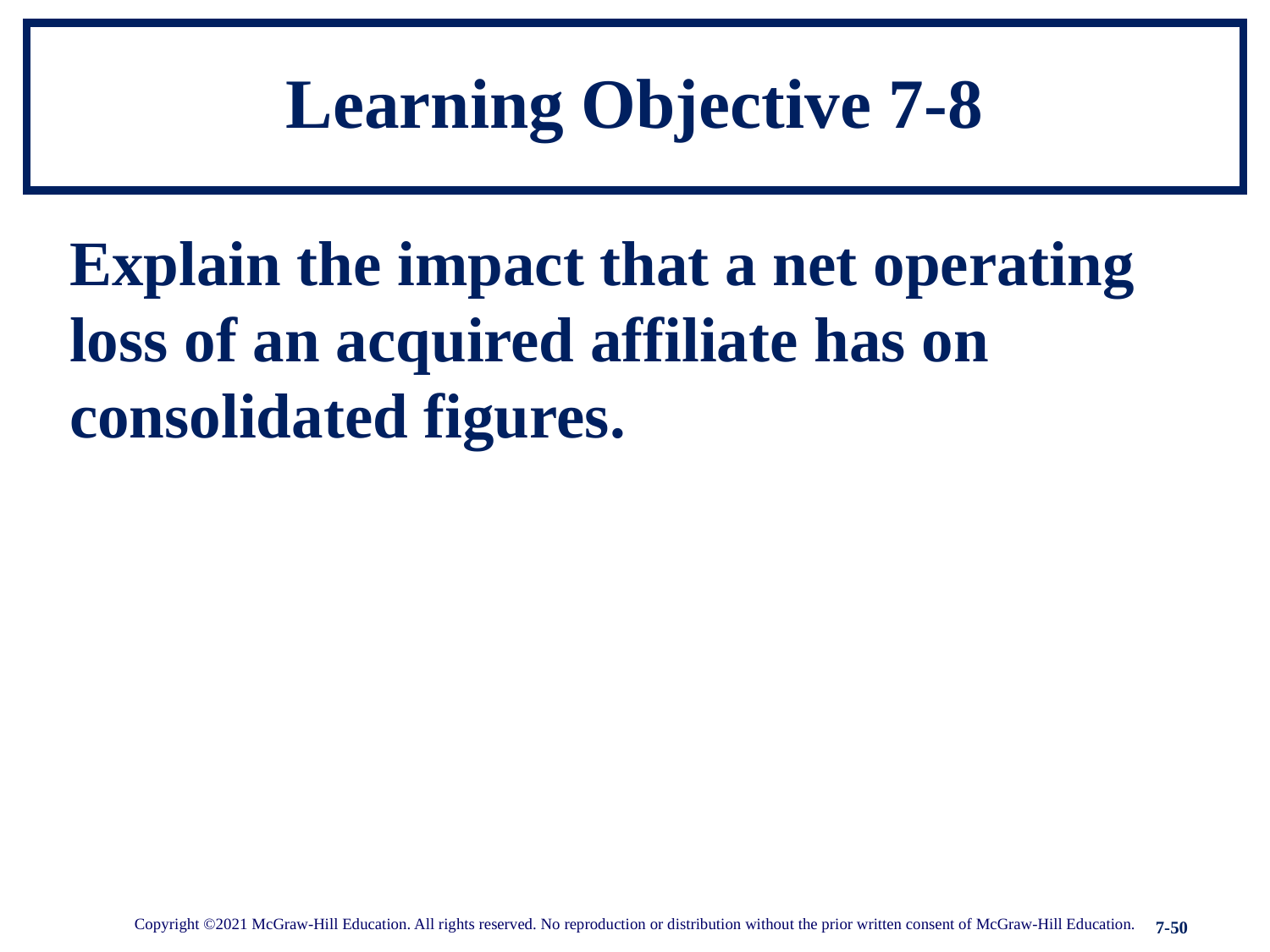

# Learning Objective 7-8
Explain the impact that a net operating loss of an acquired affiliate has on consolidated figures.
Copyright ©2021 McGraw-Hill Education. All rights reserved. No reproduction or distribution without the prior written consent of McGraw-Hill Education.
7-50